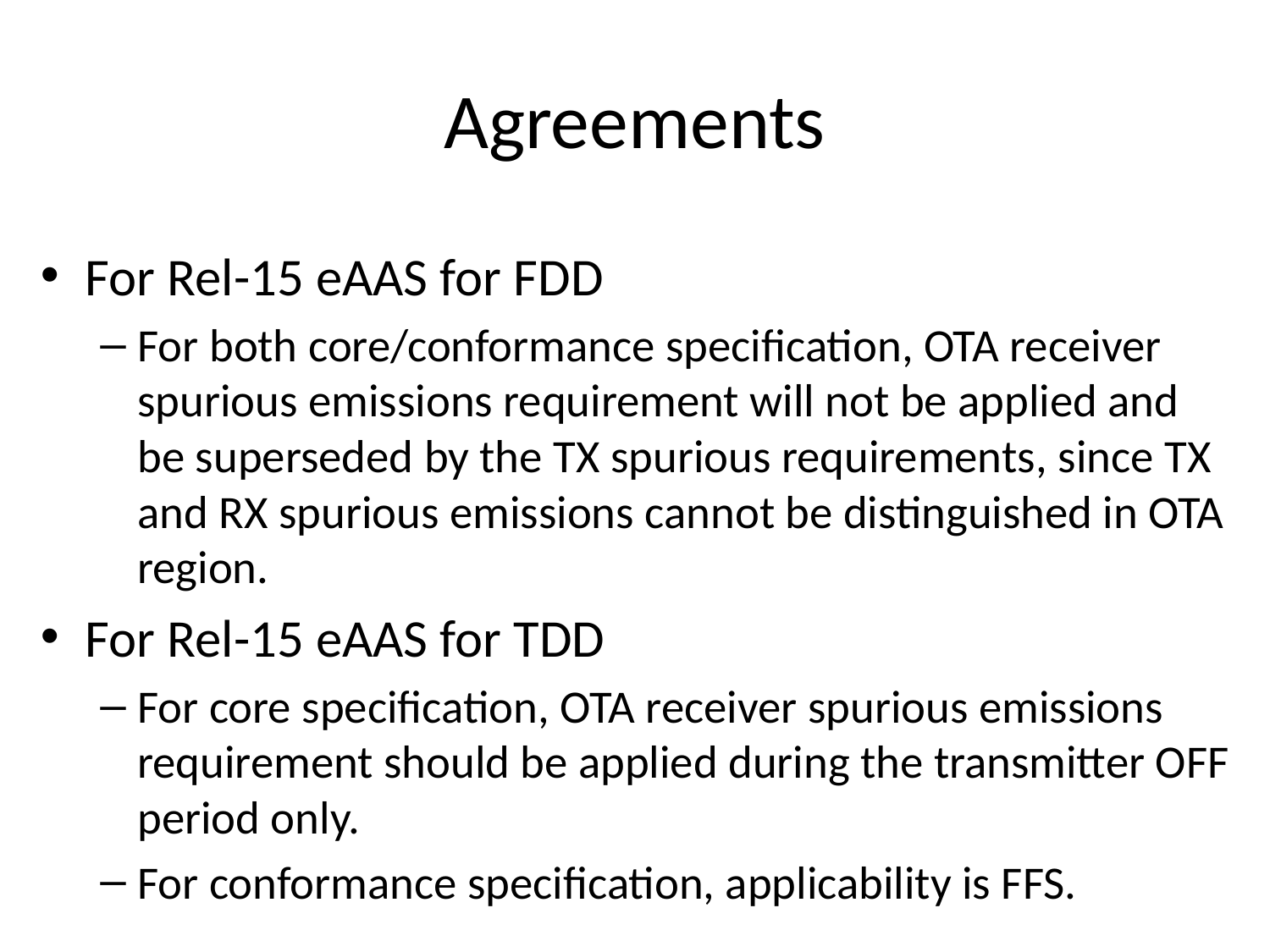

# Agreements
For Rel-15 eAAS for FDD
For both core/conformance specification, OTA receiver spurious emissions requirement will not be applied and be superseded by the TX spurious requirements, since TX and RX spurious emissions cannot be distinguished in OTA region.
For Rel-15 eAAS for TDD
For core specification, OTA receiver spurious emissions requirement should be applied during the transmitter OFF period only.
For conformance specification, applicability is FFS.